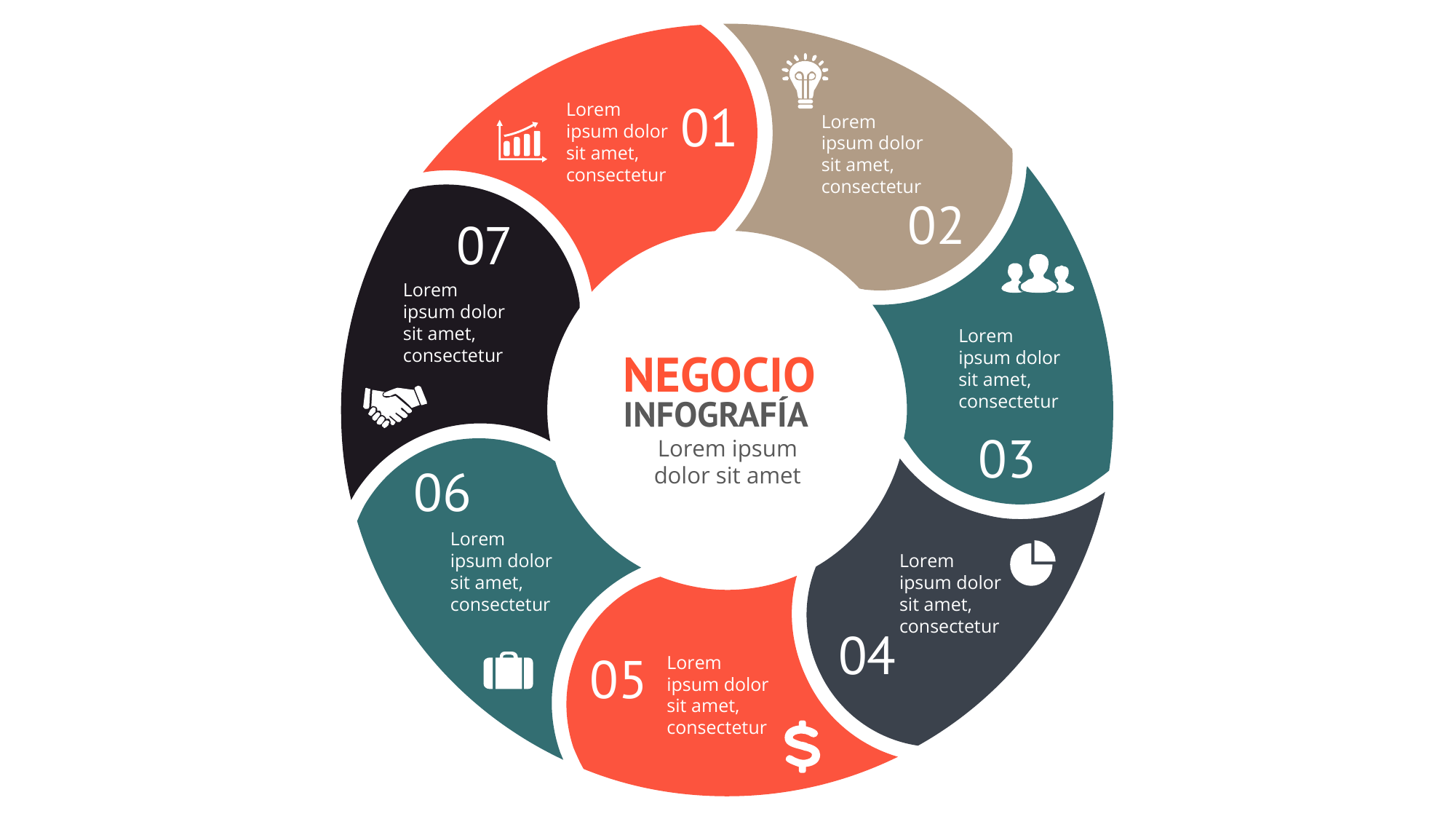

Lorem ipsum dolor sit amet, consectetur
01
Lorem ipsum dolor sit amet, consectetur

02
0
7

Lorem ipsum dolor sit amet, consectetur
Lorem ipsum dolor sit amet, consectetur
NEGOCIO

INFOGRAFÍA
03
Lorem ipsum dolor sit amet

06

Lorem ipsum dolor sit amet, consectetur

Lorem ipsum dolor sit amet, consectetur

04
05
Lorem ipsum dolor sit amet, consectetur